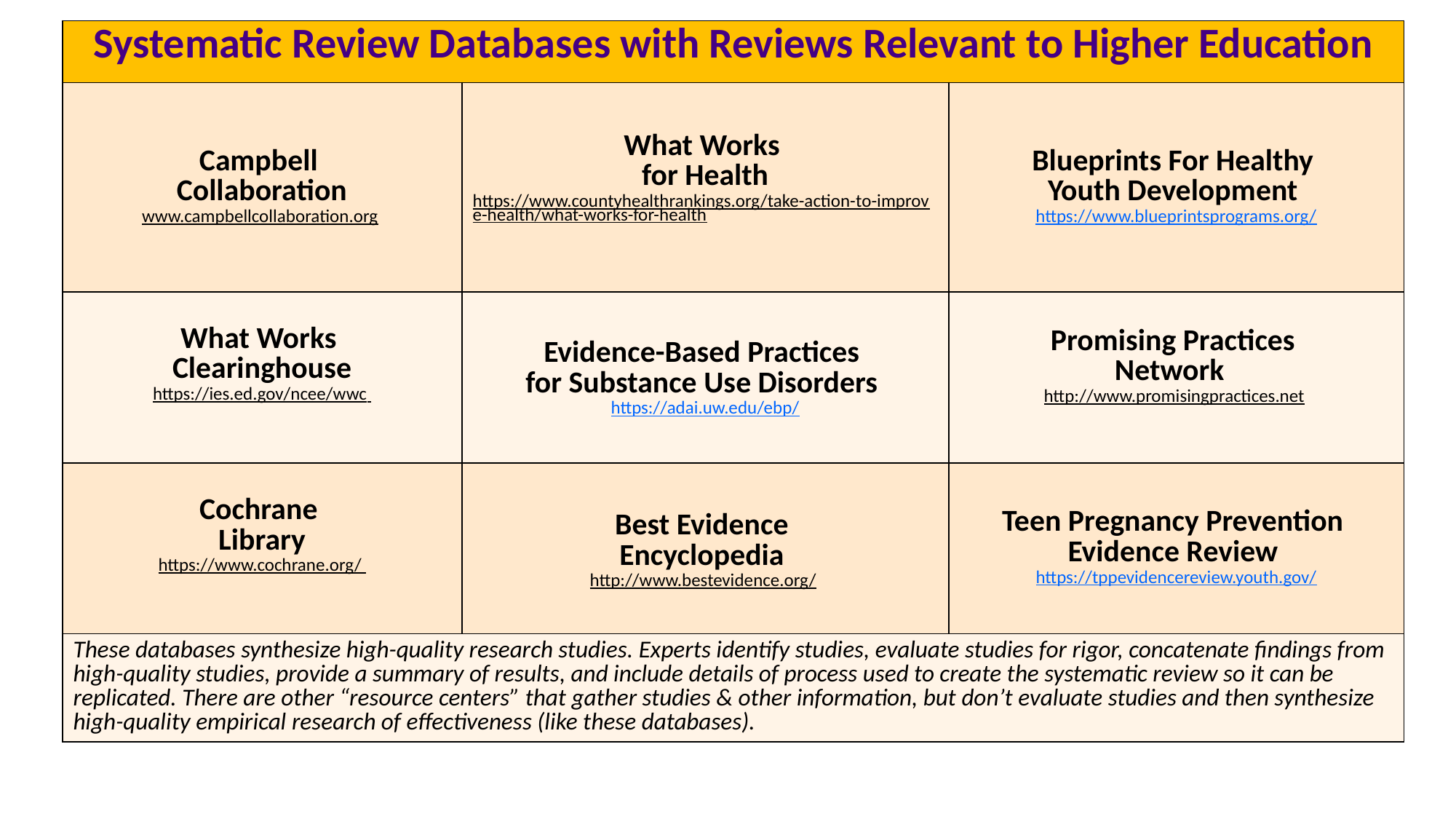

| Systematic Review Databases with Reviews Relevant to Higher Education |  |  |
| --- | --- | --- |
| Campbell Collaboration www.campbellcollaboration.org | What Works for Health https://www.countyhealthrankings.org/take-action-to-improve-health/what-works-for-health | Blueprints For Healthy Youth Development https://www.blueprintsprograms.org/ |
| What Works Clearinghouse https://ies.ed.gov/ncee/wwc | Evidence-Based Practices for Substance Use Disorders https://adai.uw.edu/ebp/ | Promising Practices Network http://www.promisingpractices.net |
| Cochrane Library https://www.cochrane.org/ | Best Evidence Encyclopedia http://www.bestevidence.org/ | Teen Pregnancy Prevention Evidence Review https://tppevidencereview.youth.gov/ |
| These databases synthesize high-quality research studies. Experts identify studies, evaluate studies for rigor, concatenate findings from high-quality studies, provide a summary of results, and include details of process used to create the systematic review so it can be replicated. There are other “resource centers” that gather studies & other information, but don’t evaluate studies and then synthesize high-quality empirical research of effectiveness (like these databases). |  |  |
The Center for Assessment and Research Studies, James Madison University
45